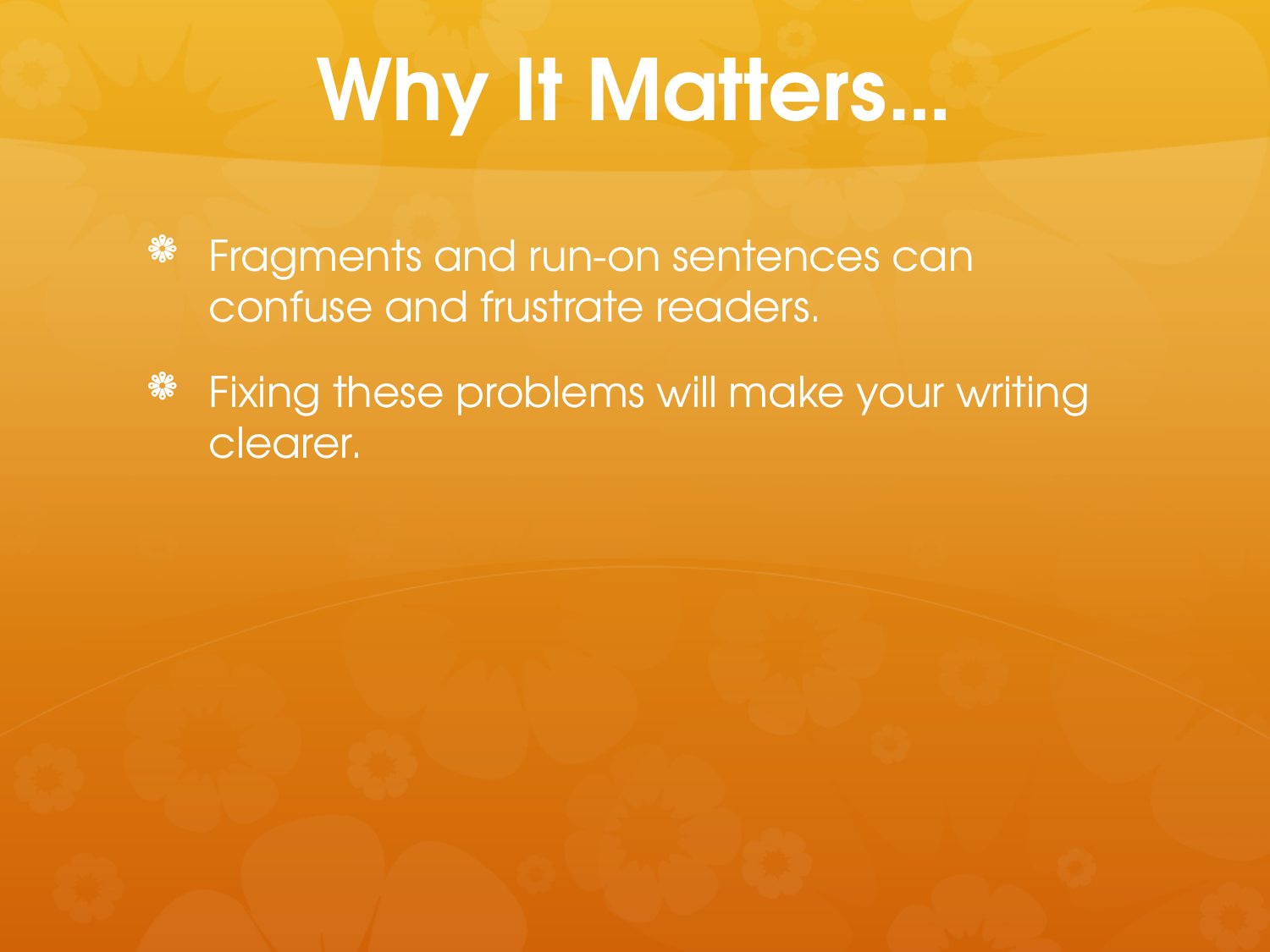

# Why It Matters…
Fragments and run-on sentences can confuse and frustrate readers.
Fixing these problems will make your writing clearer.